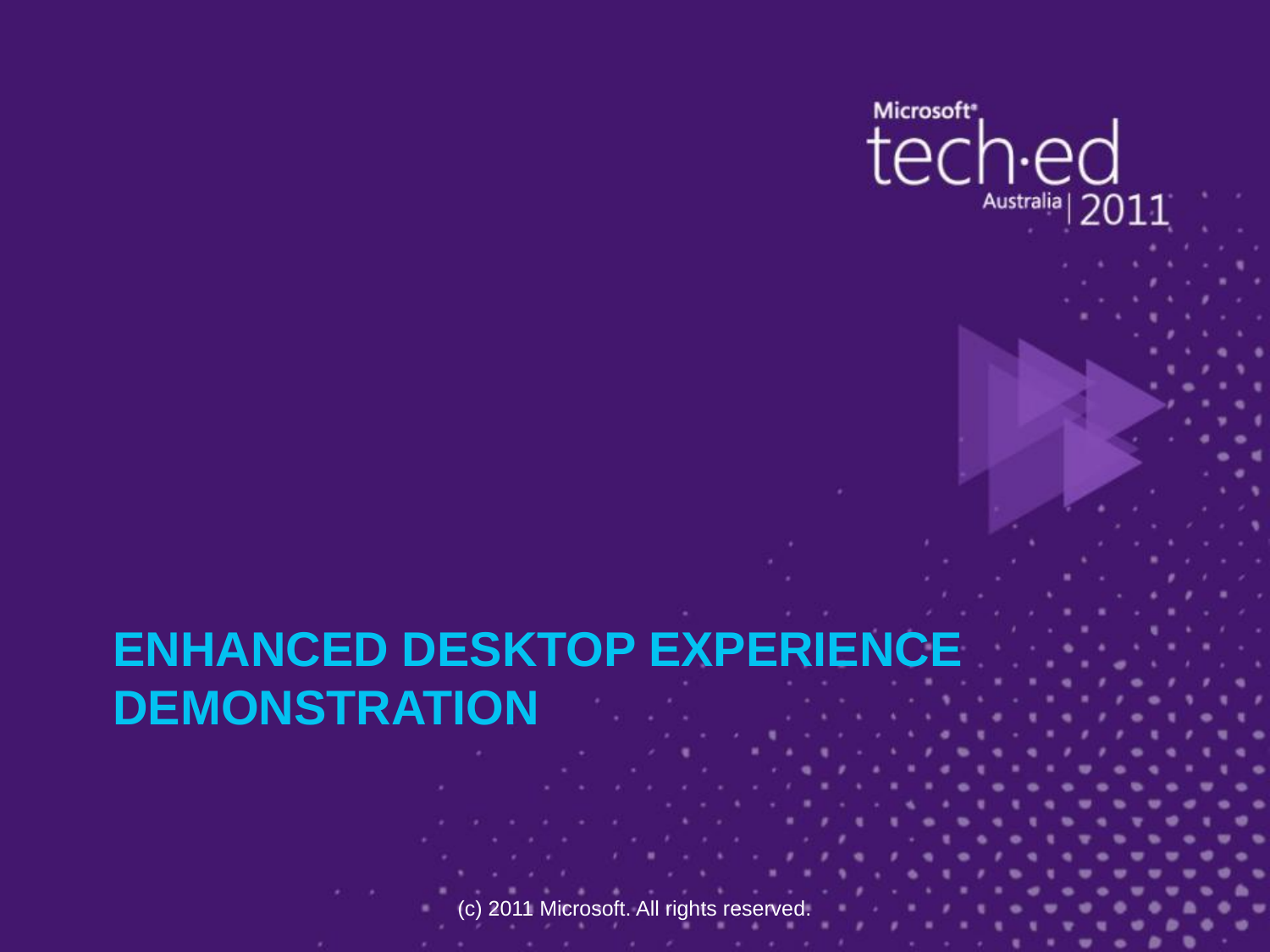

# Enhanced Desktop Experience demonstration
(c) 2011 Microsoft. All rights reserved.